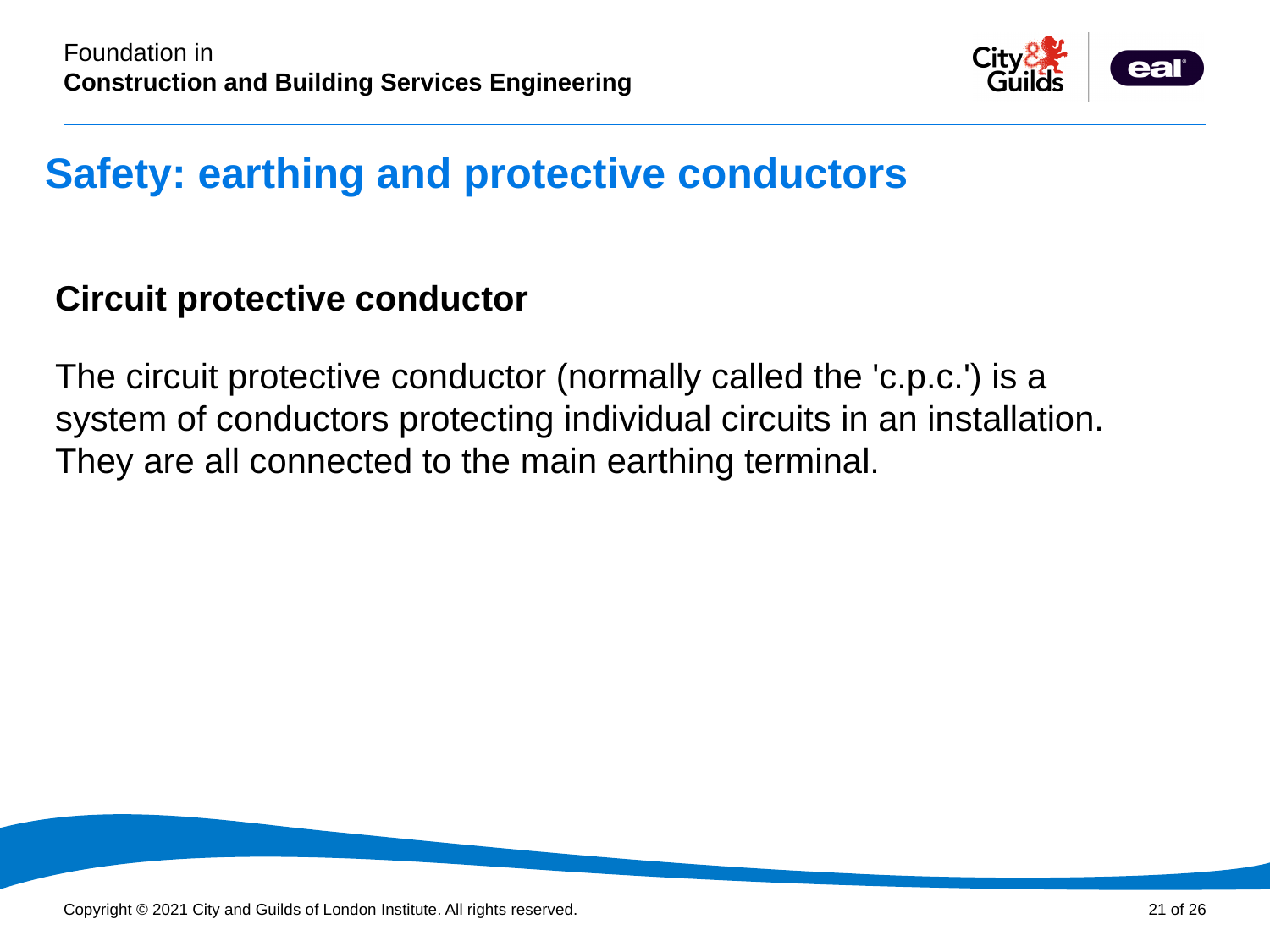

# Safety: earthing and protective conductors
Circuit protective conductor
The circuit protective conductor (normally called the 'c.p.c.') is a system of conductors protecting individual circuits in an installation. They are all connected to the main earthing terminal.